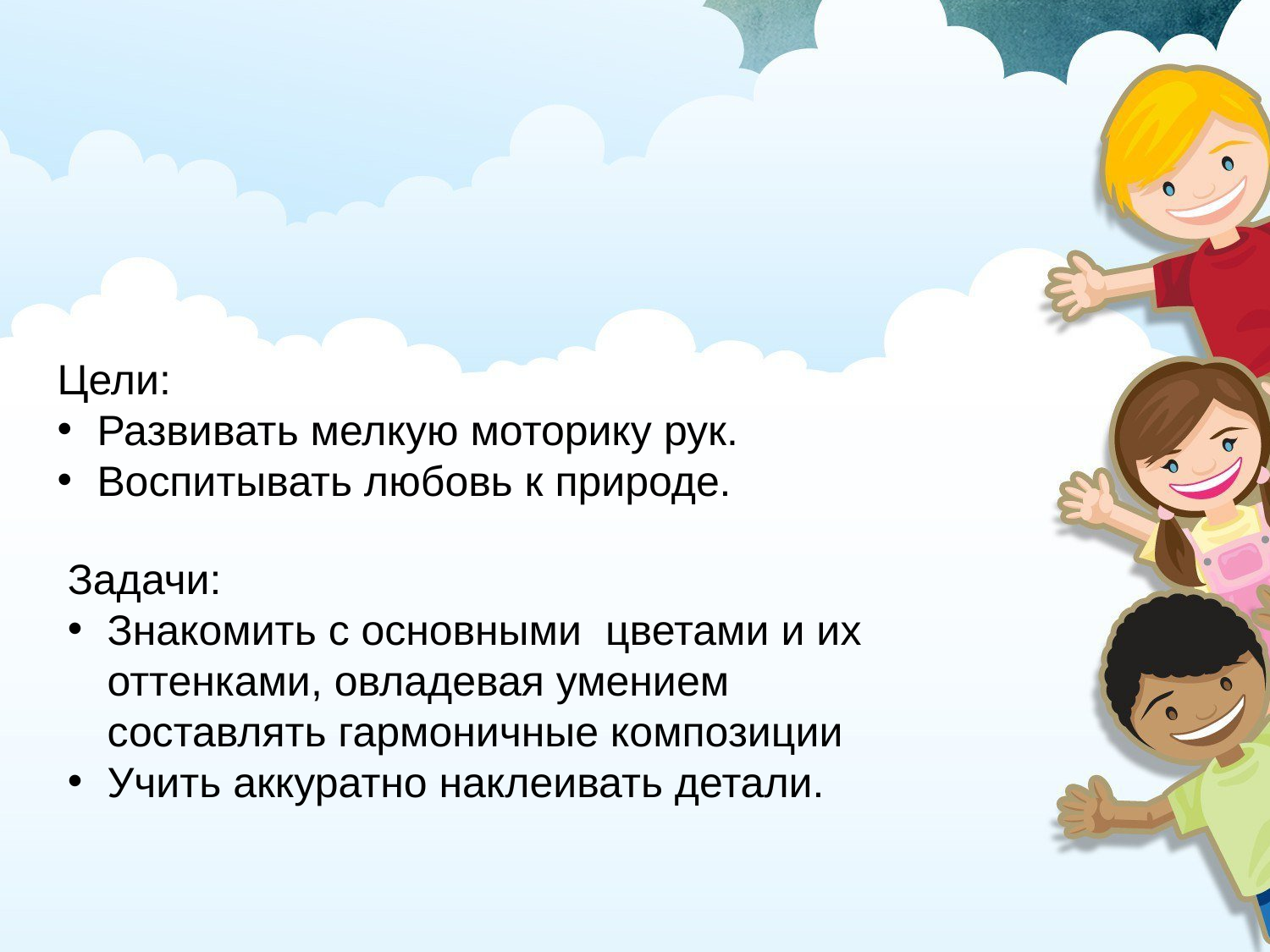

Цели:
Развивать мелкую моторику рук.
Воспитывать любовь к природе.
Задачи:
Знакомить с основными  цветами и их оттенками, овладевая умением составлять гармоничные композиции
Учить аккуратно наклеивать детали.